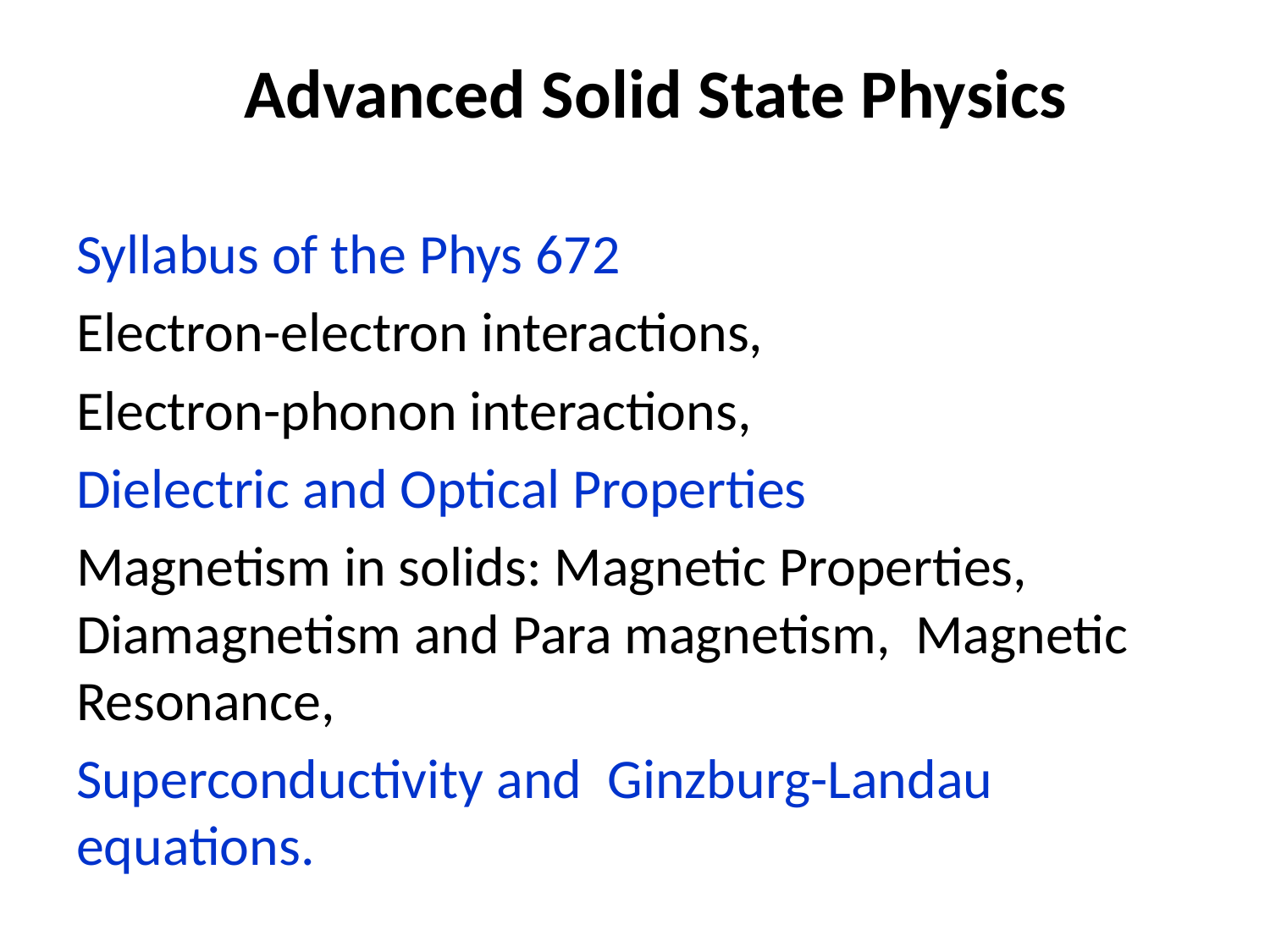

# Advanced Solid State Physics
Syllabus of the Phys 672
Electron-electron interactions,
Electron-phonon interactions,
Dielectric and Optical Properties
Magnetism in solids: Magnetic Properties, Diamagnetism and Para magnetism,  Magnetic Resonance,
Superconductivity and  Ginzburg-Landau equations.